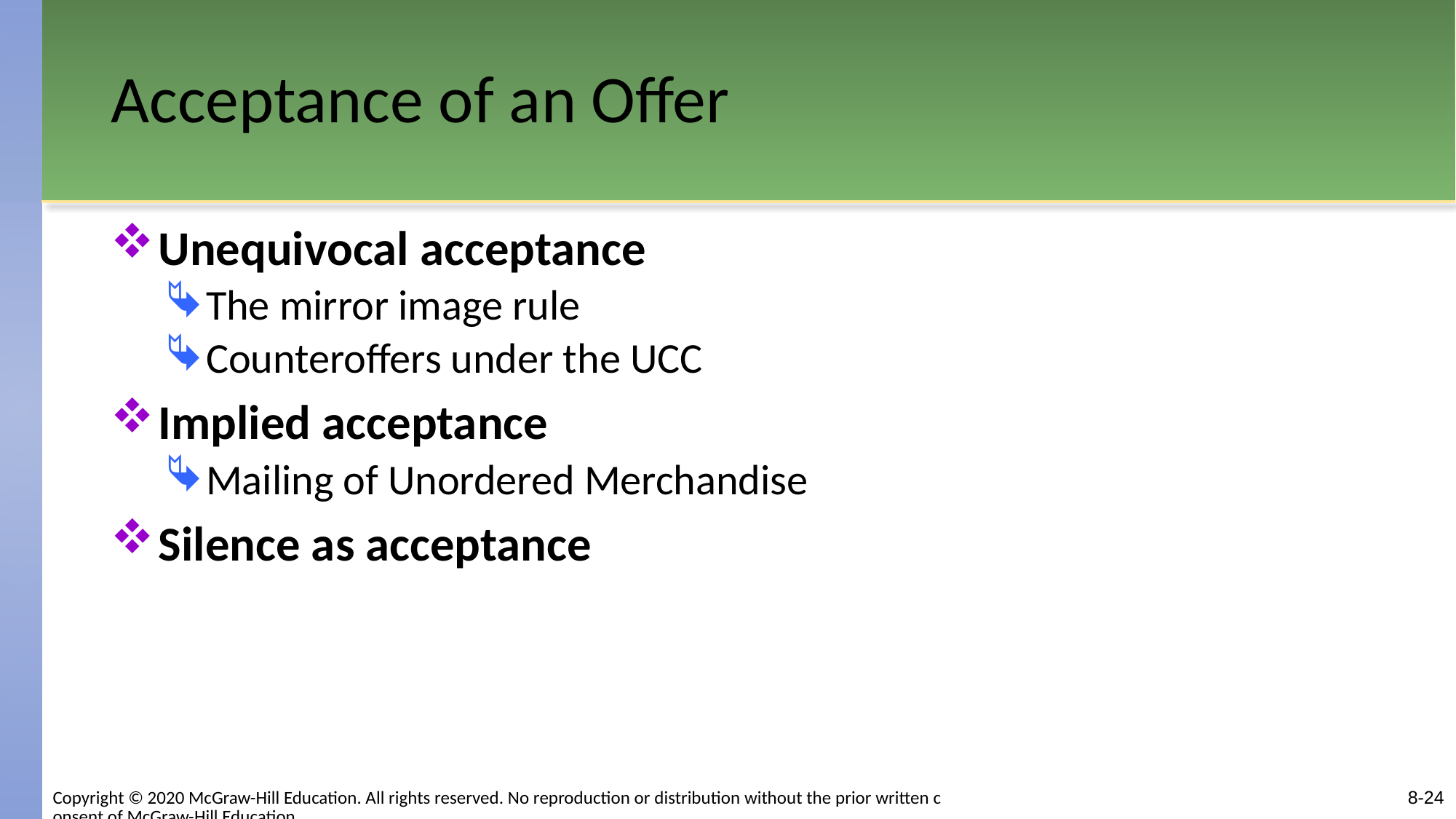

# Acceptance of an Offer
Unequivocal acceptance
The mirror image rule
Counteroffers under the UCC
Implied acceptance
Mailing of Unordered Merchandise
Silence as acceptance

8-24
Copyright © 2020 McGraw-Hill Education. All rights reserved. No reproduction or distribution without the prior written consent of McGraw-Hill Education.